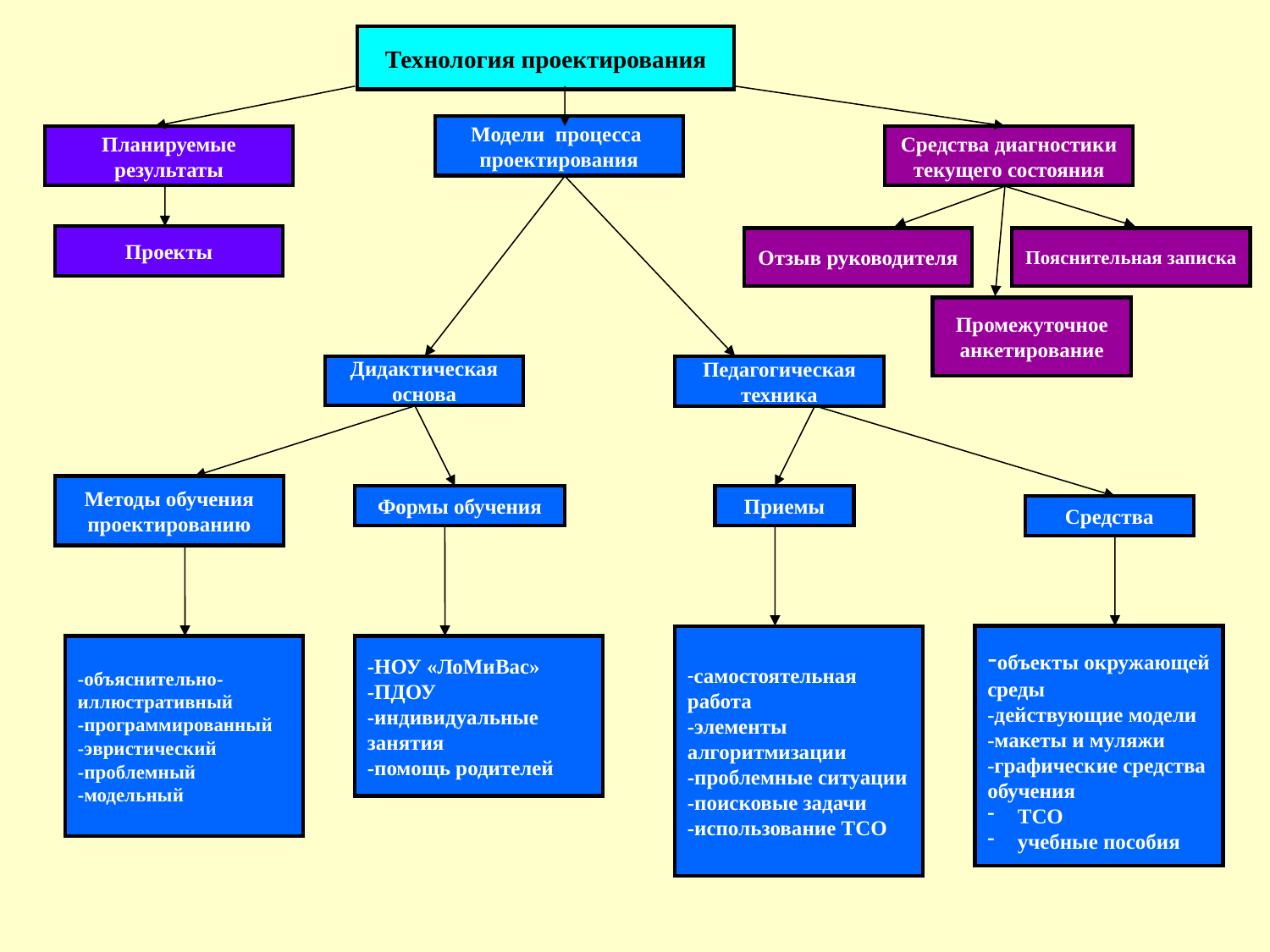

Технология проектирования

Модели  процесса  проектирования
Планируемые результаты
Средства диагностики текущего состояния

Проекты
Отзыв руководителя
Пояснительная записка
Промежуточное анкетирование
Дидактическая основа
Педагогическая техника

Методы обучения проектированию
Формы обучения
Приемы
Средства

-самостоятельная работа
-элементы алгоритмизации
-проблемные ситуации
-поисковые задачи
-использование ТСО
-объекты окружающей среды
-действующие модели
-макеты и муляжи
-графические средства обучения
ТСО
учебные пособия
-объяснительно-иллюстративный
-программированный
-эвристический
-проблемный
-модельный
-НОУ «ЛоМиВас»
-ПДОУ
-индивидуальные занятия
-помощь родителей